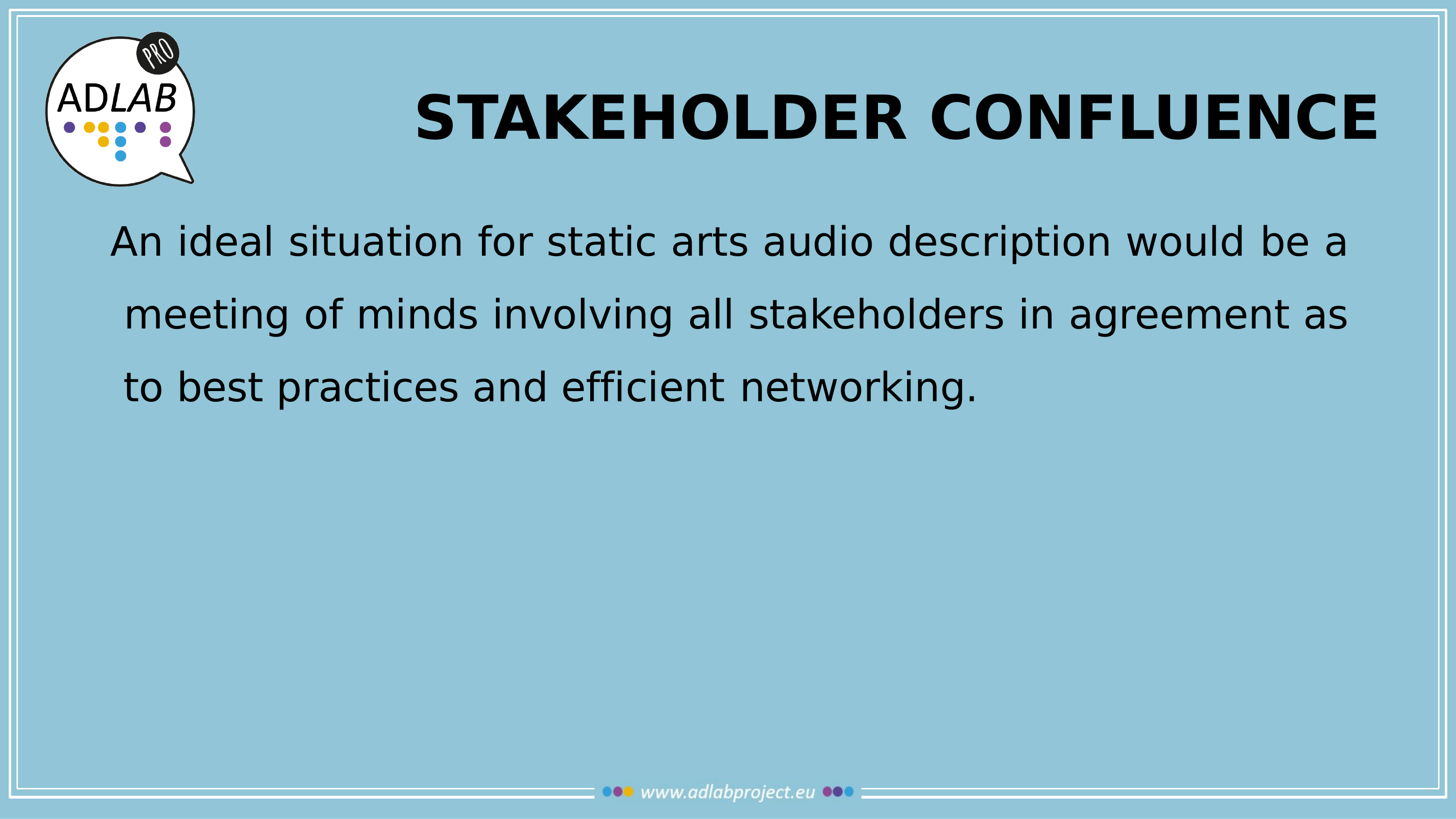

STAKEHOLDER CONFLUENCE
An ideal situation for static arts audio description would be a  meeting of minds involving all stakeholders in agreement as  to best practices and efficient networking.